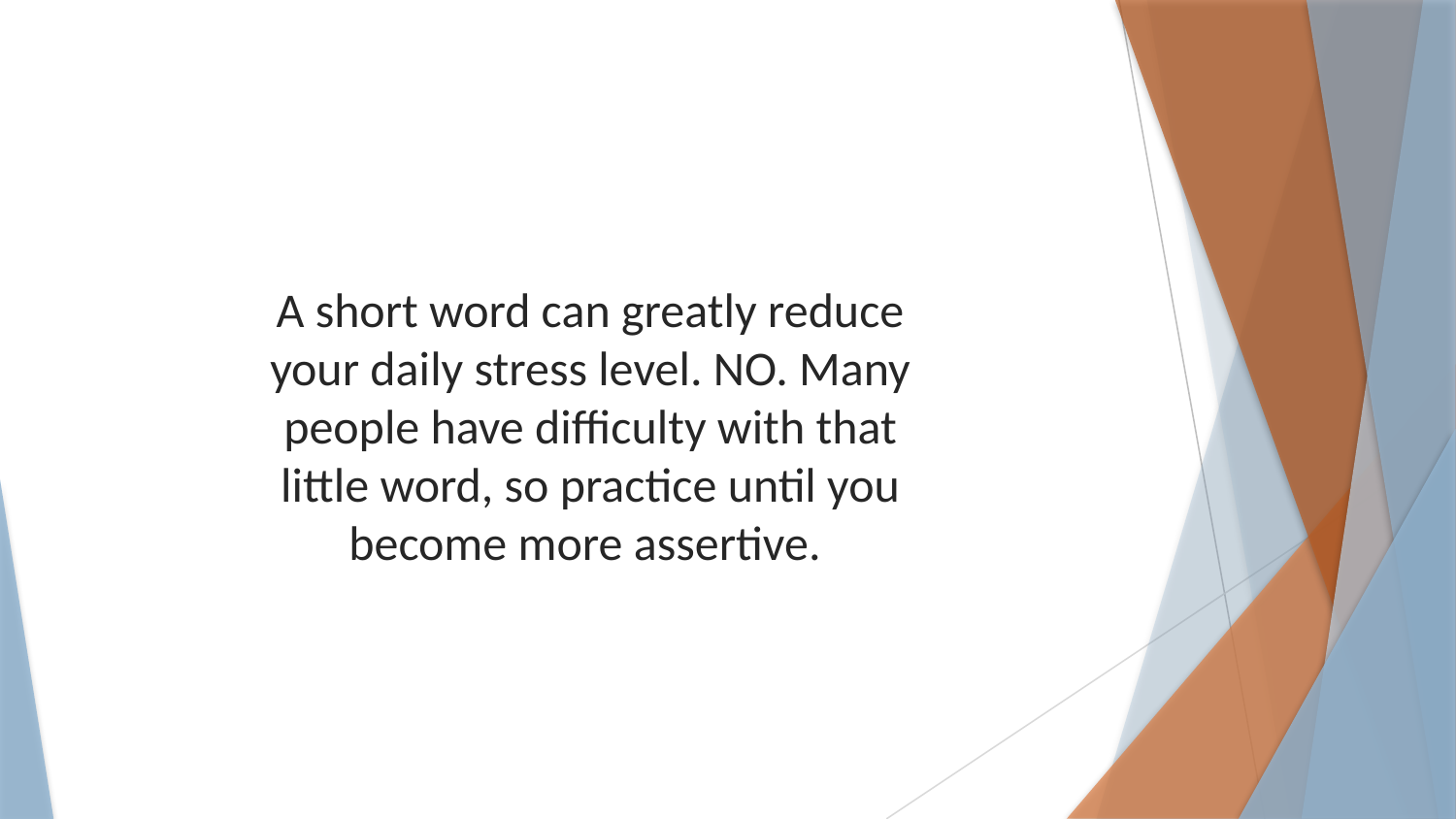

A short word can greatly reduce your daily stress level. NO. Many people have difficulty with that little word, so practice until you become more assertive.